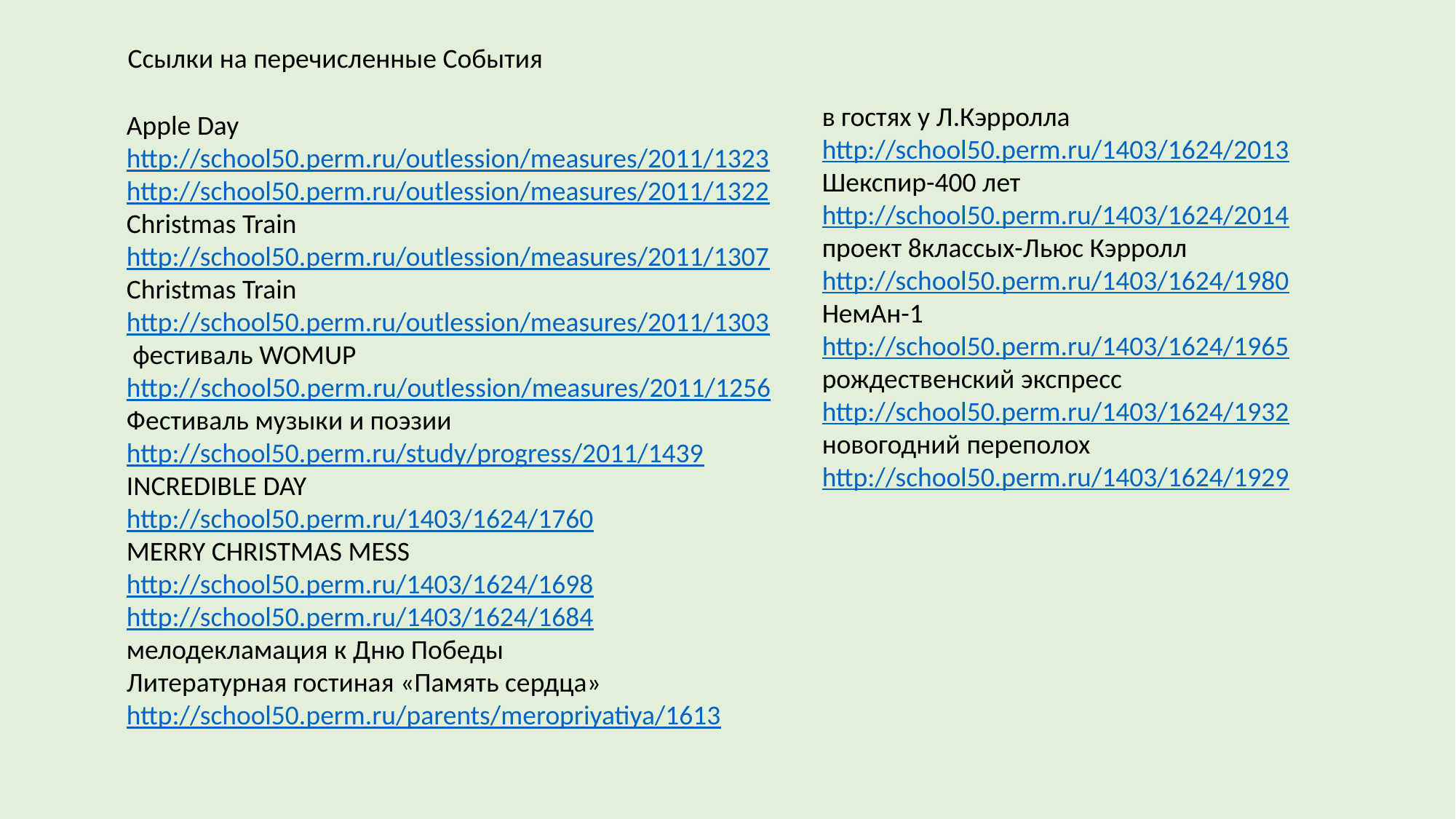

Ссылки на перечисленные События
в гостях у Л.Кэрролла
http://school50.perm.ru/1403/1624/2013
Шекспир-400 лет
http://school50.perm.ru/1403/1624/2014
проект 8классых-Льюс Кэрролл
http://school50.perm.ru/1403/1624/1980
НемАн-1
http://school50.perm.ru/1403/1624/1965
рождественский экспресс
http://school50.perm.ru/1403/1624/1932
новогодний переполох
http://school50.perm.ru/1403/1624/1929

Apple Day
http://school50.perm.ru/outlession/measures/2011/1323
http://school50.perm.ru/outlession/measures/2011/1322
Christmas Train
http://school50.perm.ru/outlession/measures/2011/1307
Christmas Train
http://school50.perm.ru/outlession/measures/2011/1303
 фестиваль WOMUP
http://school50.perm.ru/outlession/measures/2011/1256
Фестиваль музыки и поэзии
http://school50.perm.ru/study/progress/2011/1439
INCREDIBLE DAY
http://school50.perm.ru/1403/1624/1760
MERRY CHRISTMAS MESS
http://school50.perm.ru/1403/1624/1698
http://school50.perm.ru/1403/1624/1684
мелодекламация к Дню Победы
Литературная гостиная «Память сердца»
http://school50.perm.ru/parents/meropriyatiya/1613